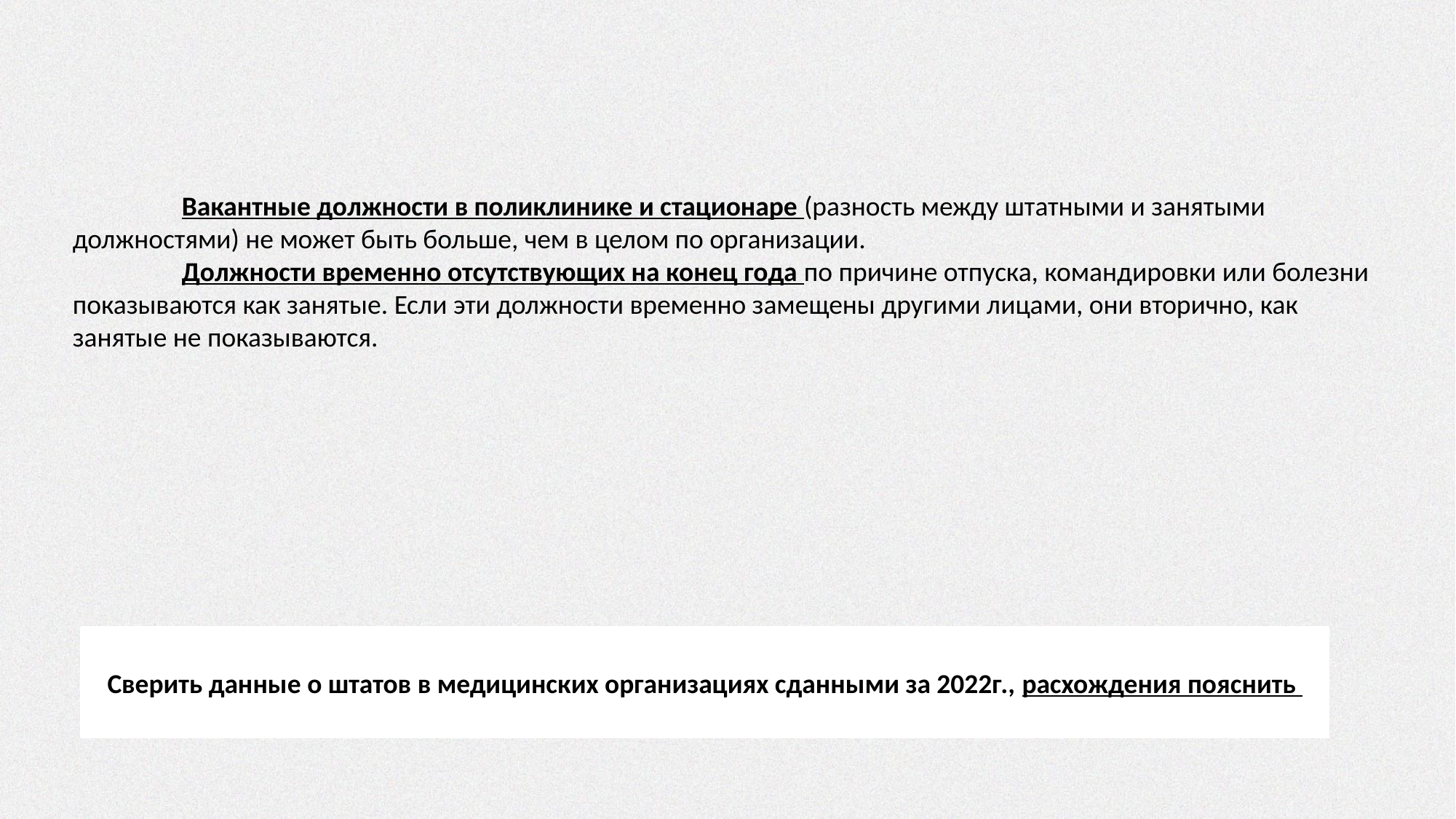

Вакантные должности в поликлинике и стационаре (разность между штатными и занятыми должностями) не может быть больше, чем в целом по организации.
	Должности временно отсутствующих на конец года по причине отпуска, командировки или болезни показываются как занятые. Если эти должности временно замещены другими лицами, они вторично, как занятые не показываются.

Сверить данные о штатов в медицинских организациях сданными за 2022г., расхождения пояснить